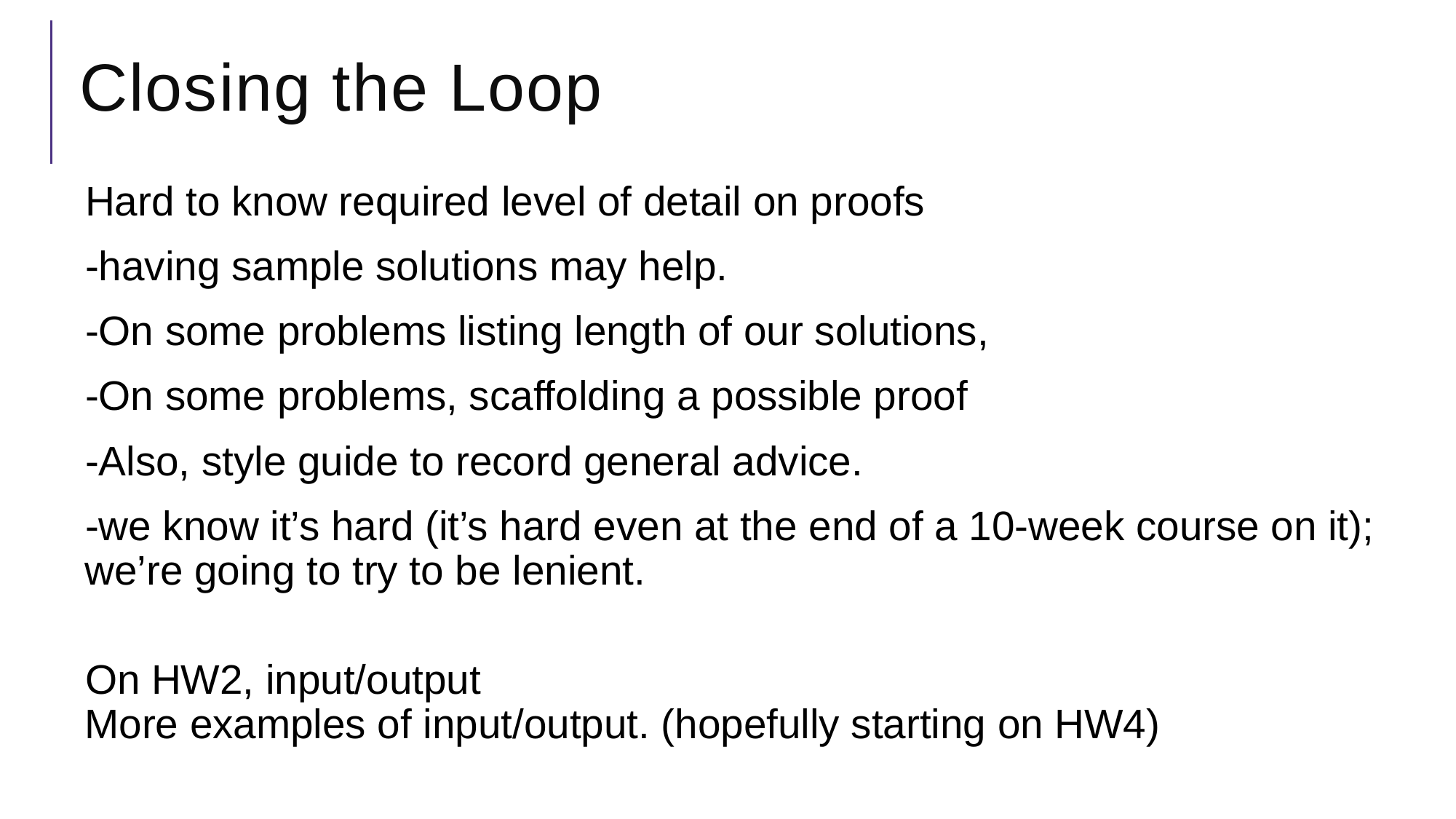

# Closing the Loop
Hard to know required level of detail on proofs
-having sample solutions may help.
-On some problems listing length of our solutions,
-On some problems, scaffolding a possible proof
-Also, style guide to record general advice.
-we know it’s hard (it’s hard even at the end of a 10-week course on it); we’re going to try to be lenient.
On HW2, input/output
More examples of input/output. (hopefully starting on HW4)